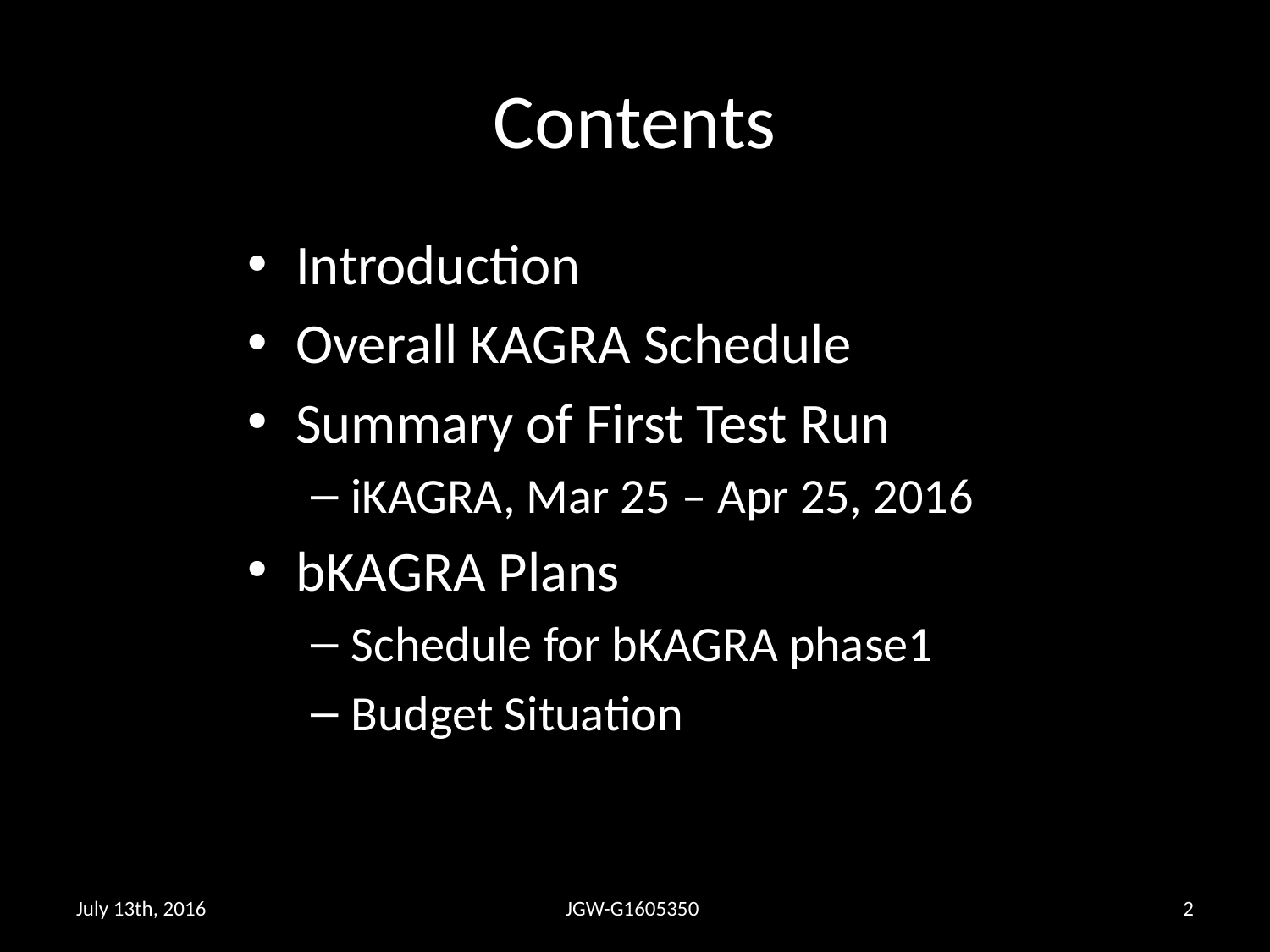

# Contents
Introduction
Overall KAGRA Schedule
Summary of First Test Run
iKAGRA, Mar 25 – Apr 25, 2016
bKAGRA Plans
Schedule for bKAGRA phase1
Budget Situation

July 13th, 2016
JGW-G1605350
2